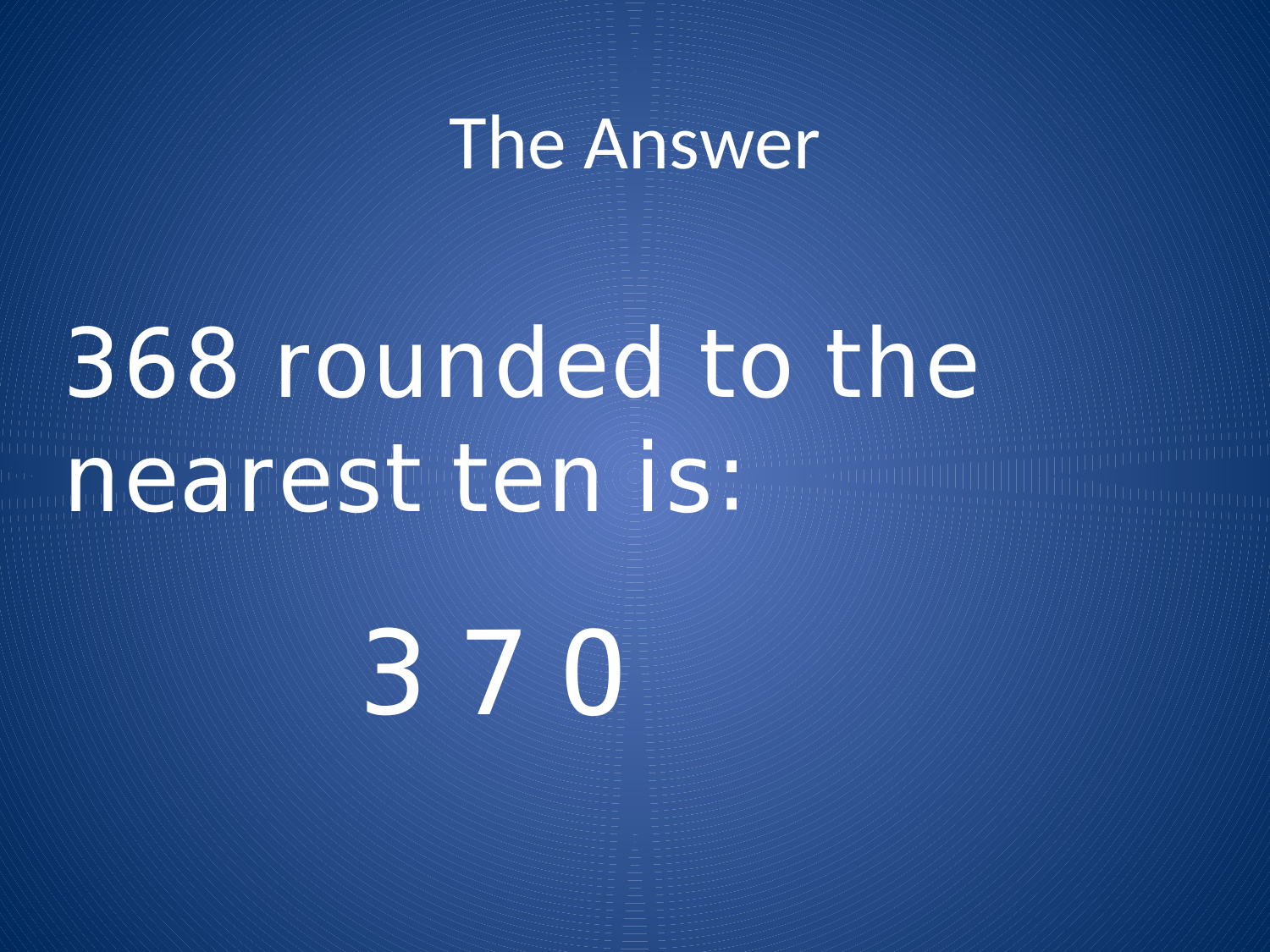

# The Answer
368 rounded to the nearest ten is:

3 7 0